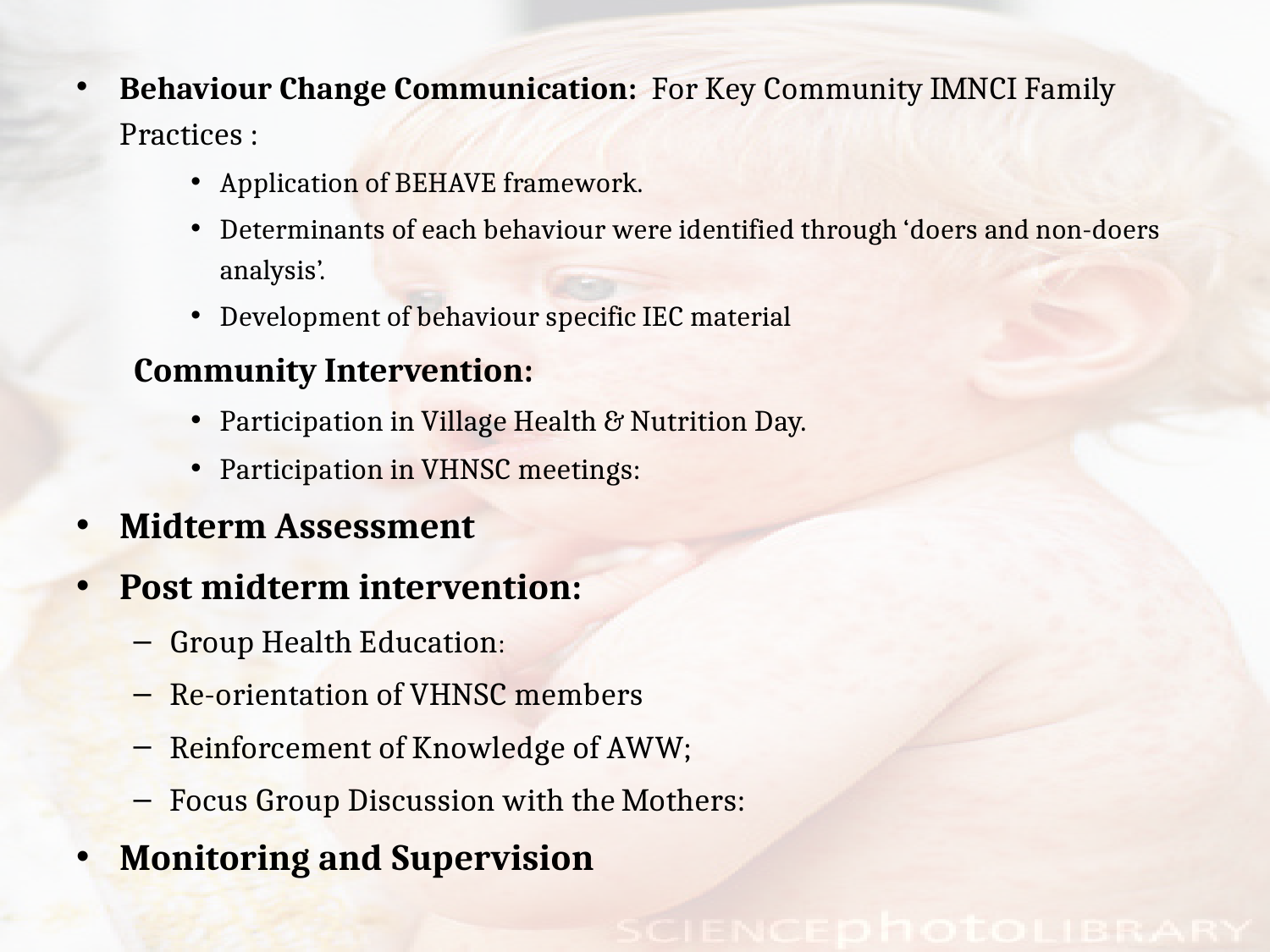

#
Behaviour Change Communication:  For Key Community IMNCI Family Practices :
Application of BEHAVE framework.
Determinants of each behaviour were identified through ‘doers and non-doers analysis’.
Development of behaviour specific IEC material
Community Intervention:
Participation in Village Health & Nutrition Day.
Participation in VHNSC meetings:
Midterm Assessment
Post midterm intervention:
Group Health Education:
Re-orientation of VHNSC members
Reinforcement of Knowledge of AWW;
Focus Group Discussion with the Mothers:
Monitoring and Supervision